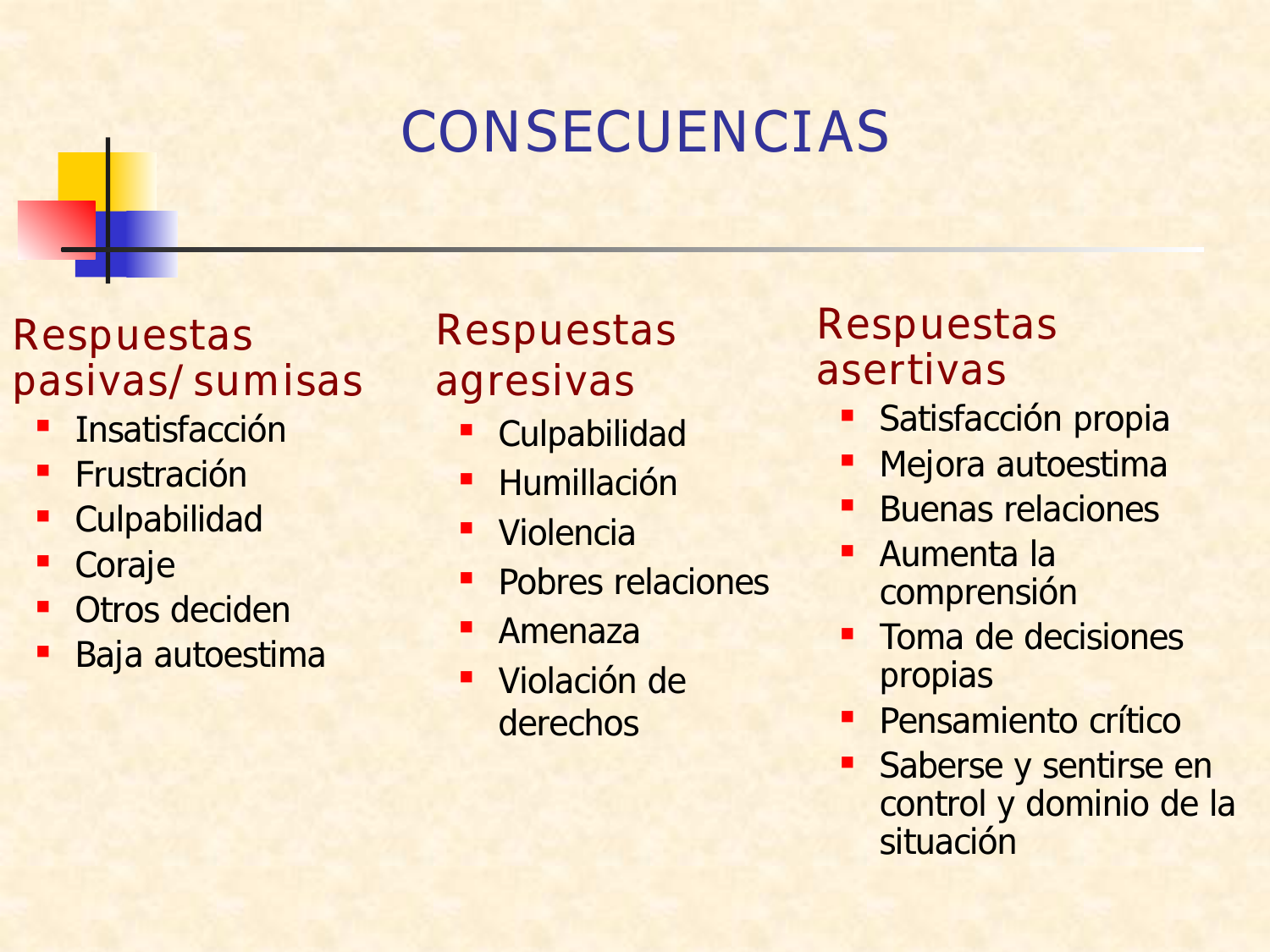

# CONSECUENCIAS
Respuestas agresivas
Culpabilidad
Humillación
Violencia
Pobres relaciones
Amenaza
Violación de derechos
Respuestas  asertivas
Satisfacción propia
Mejora autoestima
Buenas relaciones
Aumenta la comprensión
Toma de decisiones propias
Pensamiento crítico
Saberse y sentirse en control y dominio de la situación

Respuestas pasivas/sumisas
Insatisfacción
Frustración
Culpabilidad
Coraje
Otros deciden
Baja autoestima